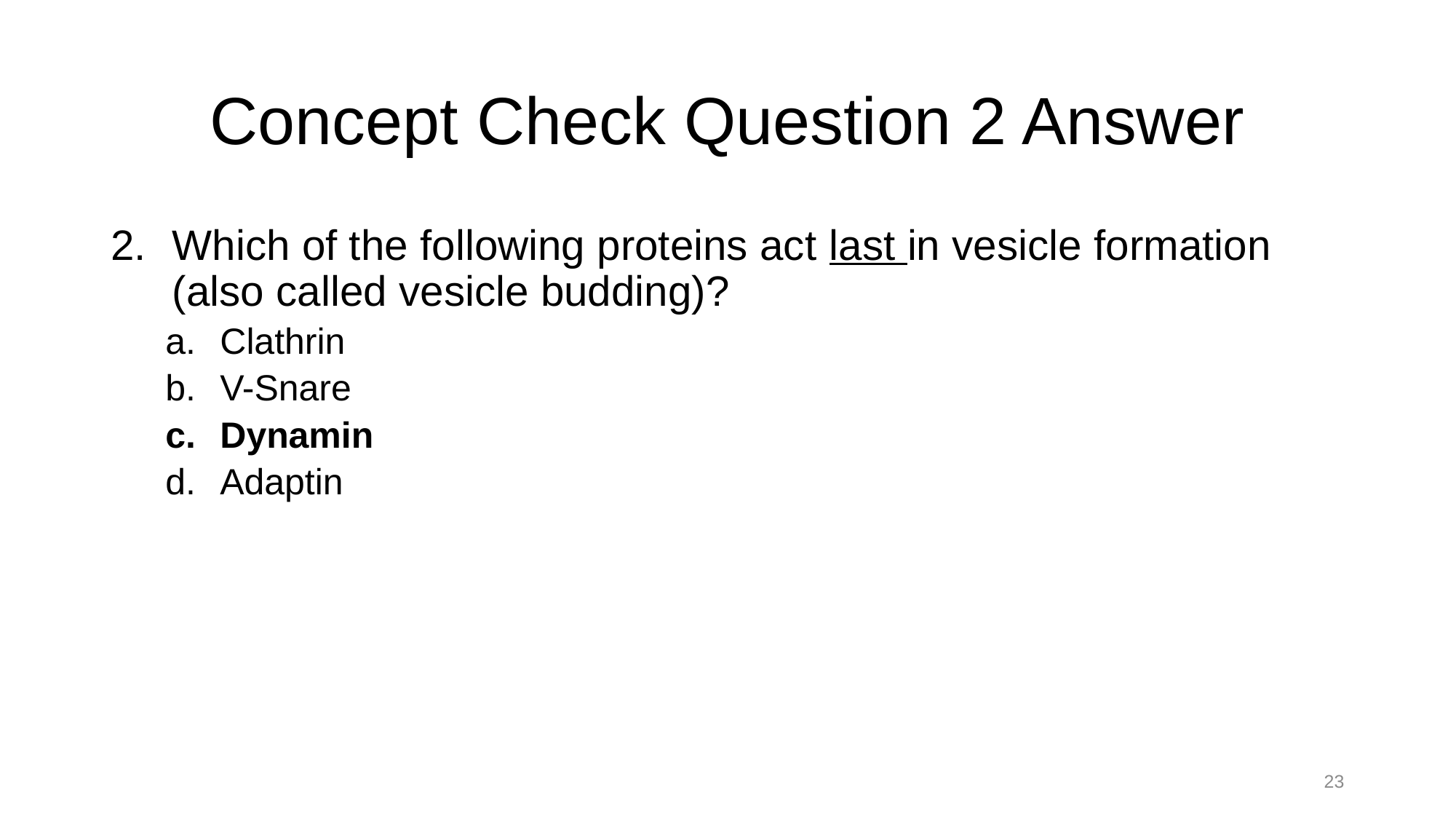

# Concept Check Question 2 Answer
Which of the following proteins act last in vesicle formation (also called vesicle budding)?
Clathrin
V-Snare
Dynamin
Adaptin

23